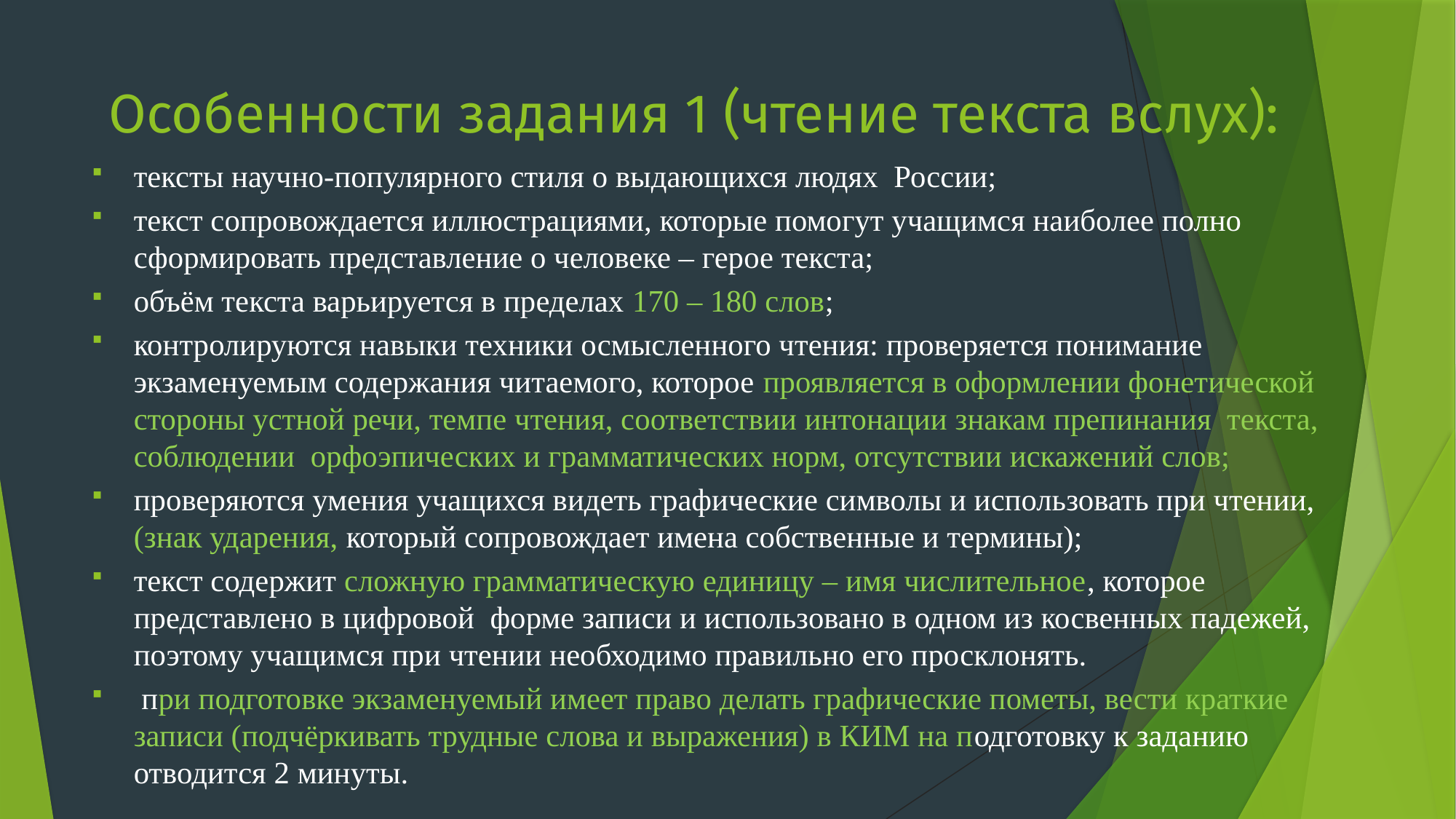

# Особенности задания 1 (чтение текста вслух):
тексты научно-популярного стиля о выдающихся людях  России;
текст сопровождается иллюстрациями, которые помогут учащимся наиболее полно  сформировать представление о человеке – герое текста;
объём текста варьируется в пределах 170 – 180 слов;
контролируются навыки техники осмысленного чтения: проверяется понимание экзаменуемым содержания читаемого, которое проявляется в оформлении фонетической стороны устной речи, темпе чтения, соответствии интонации знакам препинания  текста, соблюдении  орфоэпических и грамматических норм, отсутствии искажений слов;
проверяются умения учащихся видеть графические символы и использовать при чтении, (знак ударения, который сопровождает имена собственные и термины);
текст содержит сложную грамматическую единицу – имя числительное, которое представлено в цифровой  форме записи и использовано в одном из косвенных падежей, поэтому учащимся при чтении необходимо правильно его просклонять.
 при подготовке экзаменуемый имеет право делать графические пометы, вести краткие записи (подчёркивать трудные слова и выражения) в КИМ на подготовку к заданию отводится 2 минуты.